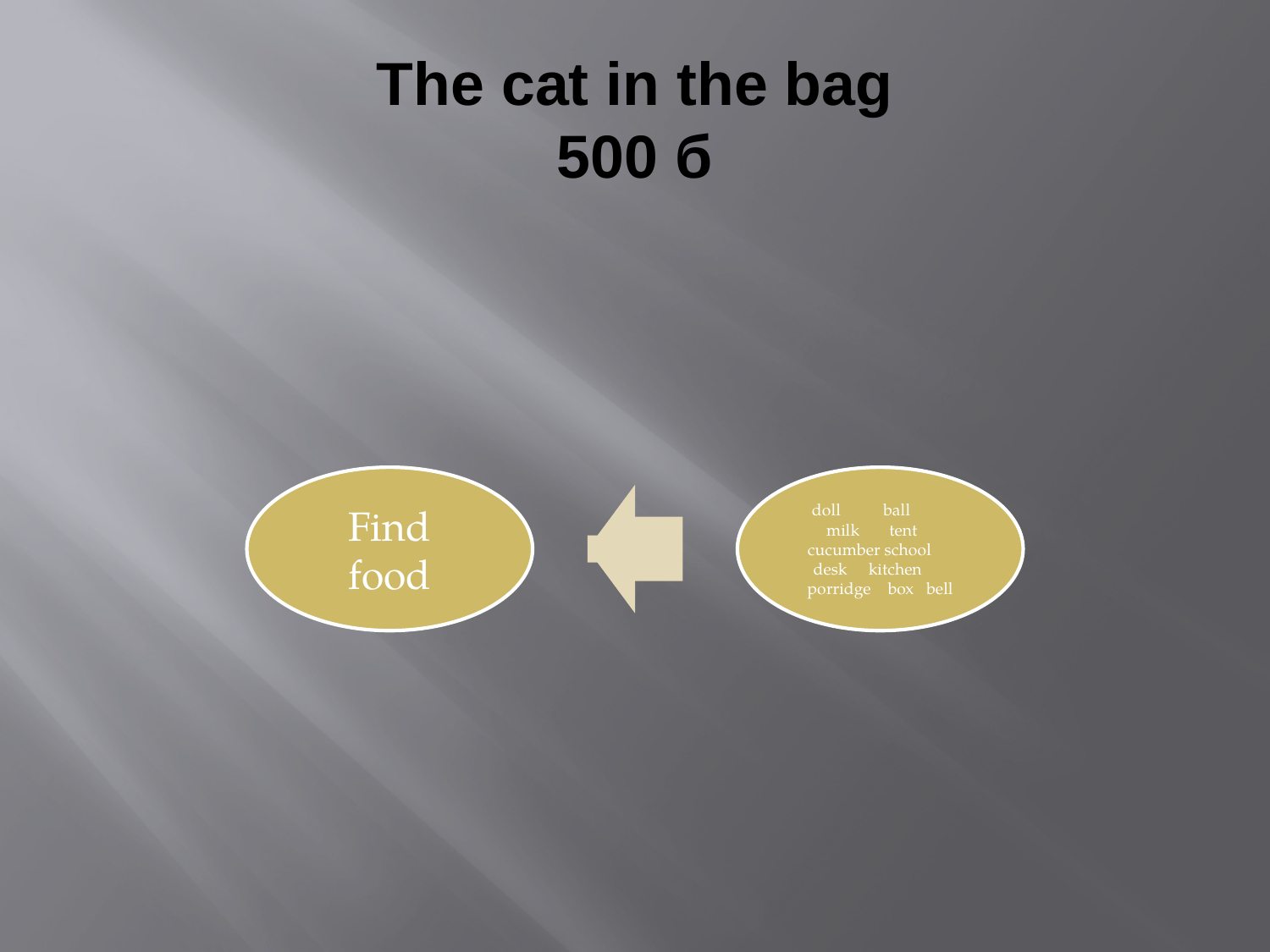

# The cat in the bag 500 б
Find food
doll          ball          milk       tent     cucumber school      desk     kitchen       porridge    box   bell